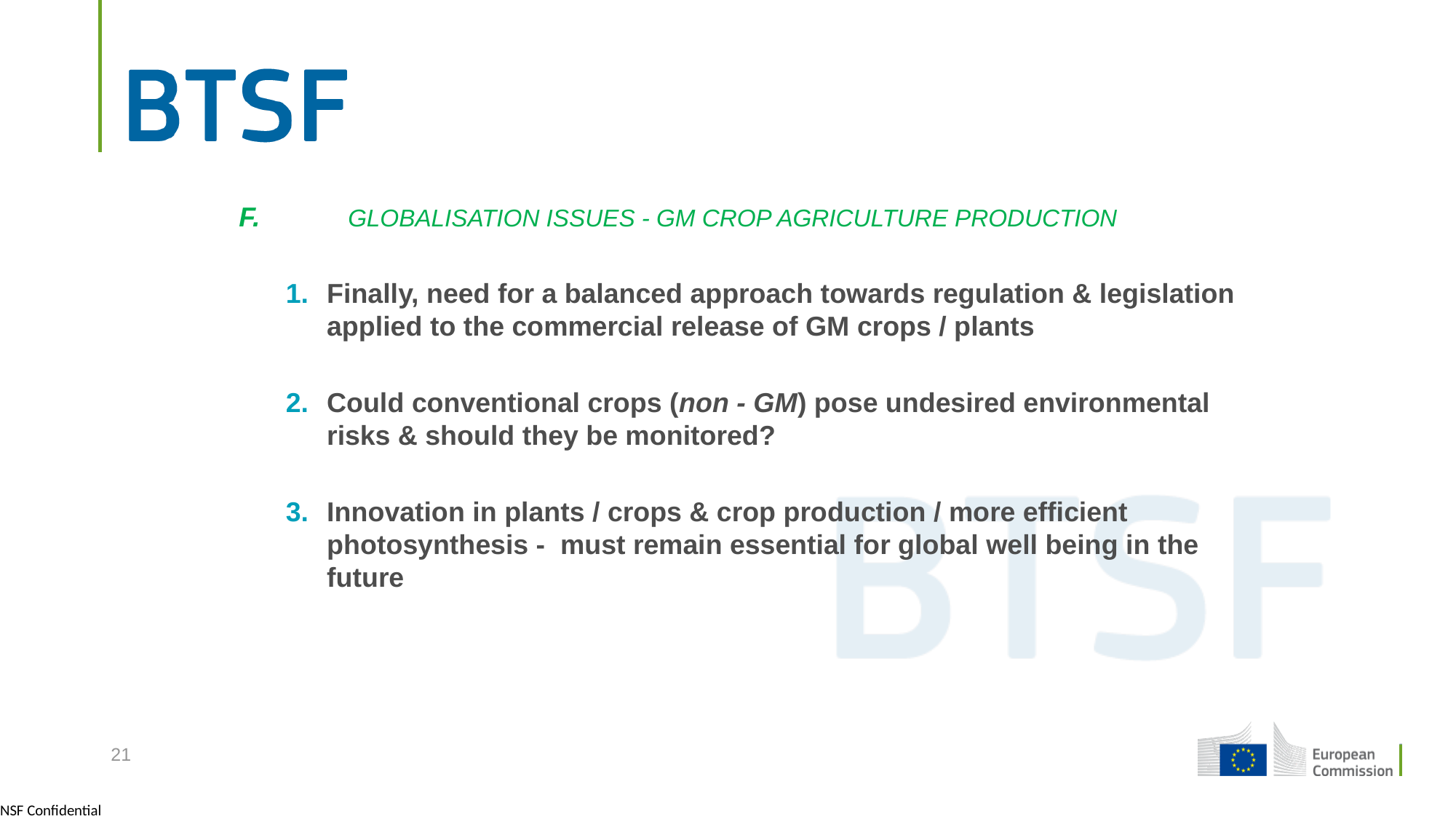

#

 F.	 GLOBALISATION ISSUES - GM CROP AGRICULTURE PRODUCTION

Finally, need for a balanced approach towards regulation & legislation applied to the commercial release of GM crops / plants

Could conventional crops (non - GM) pose undesired environmental risks & should they be monitored?

Innovation in plants / crops & crop production / more efficient photosynthesis -  must remain essential for global well being in the future

21